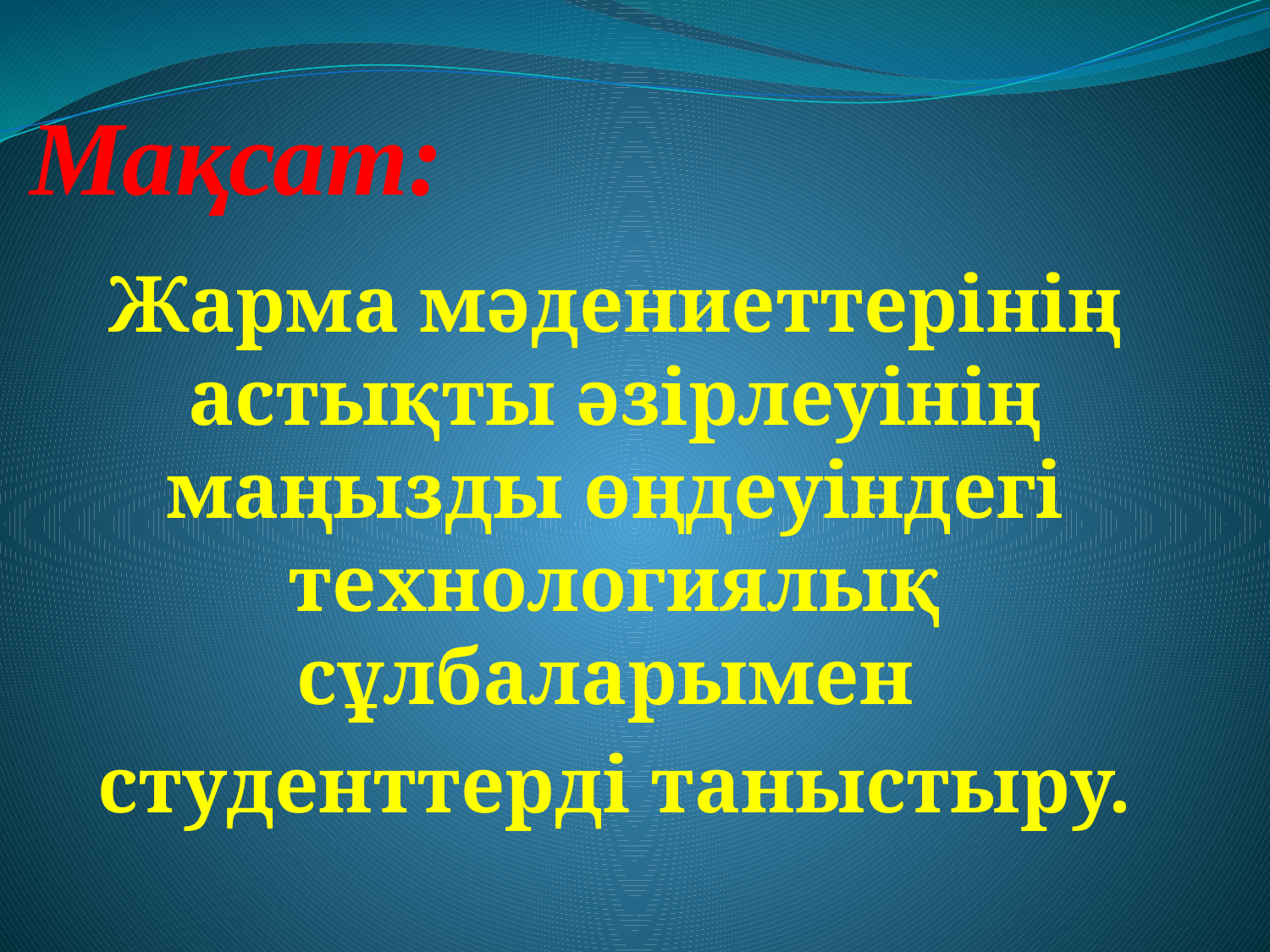

# Мақсат:
Жарма мәдениеттерiнің астықты әзiрлеуiнің маңызды өңдеуіндегі технологиялық сұлбаларымен
студенттерді таныстыру.